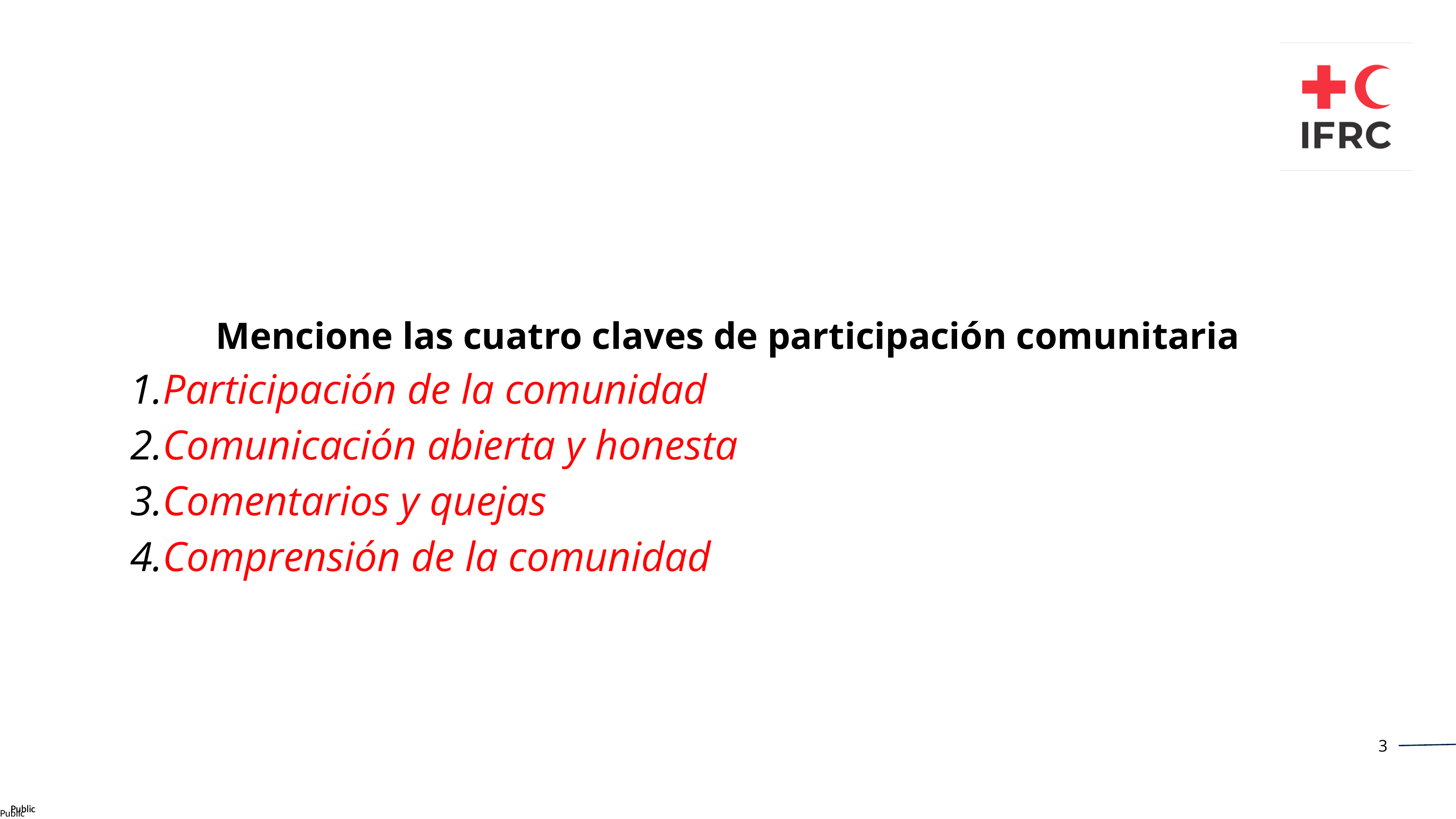

Mencione las cuatro claves de participación comunitaria
Participación de la comunidad
Comunicación abierta y honesta
Comentarios y quejas
Comprensión de la comunidad